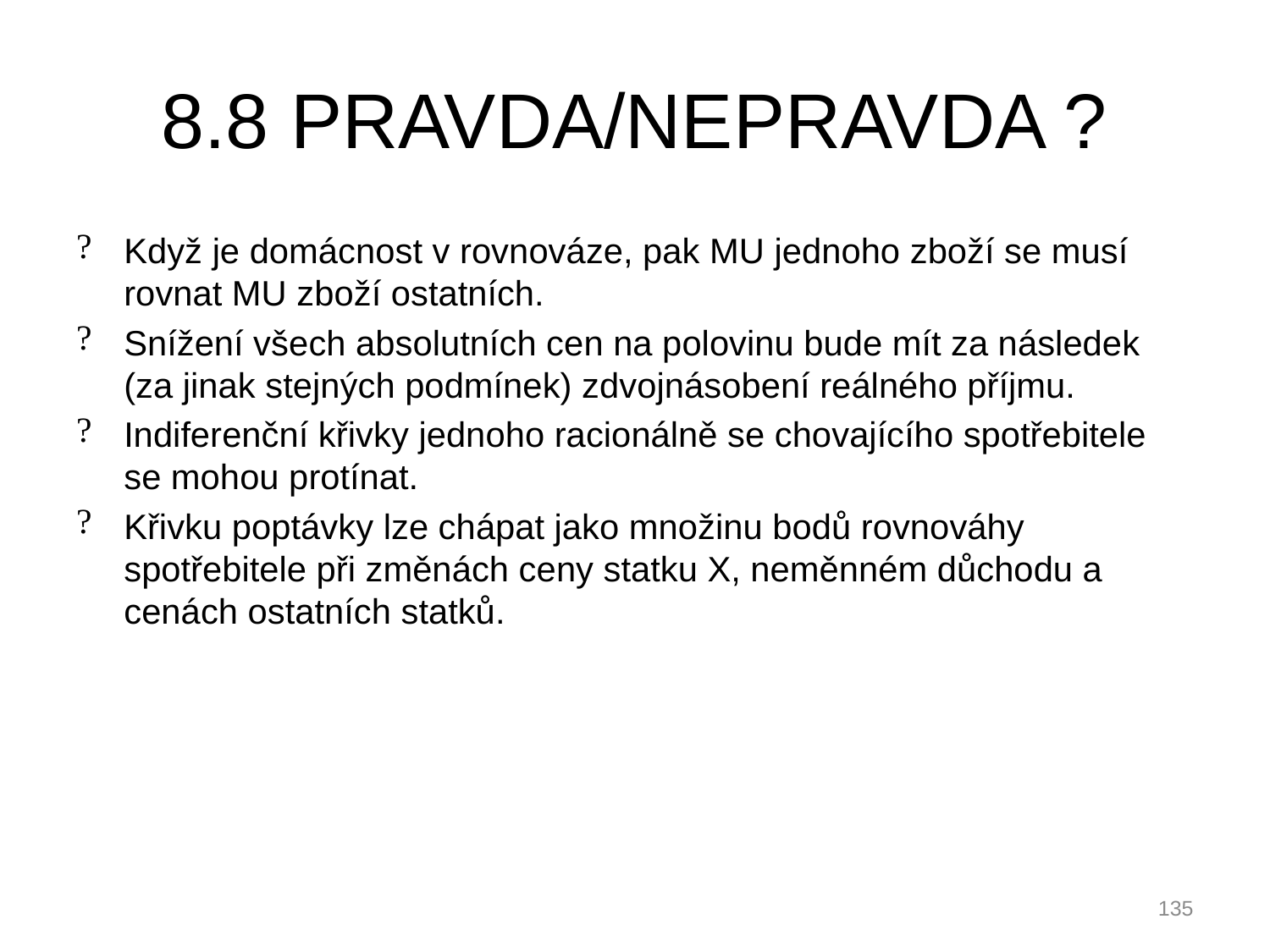

# 8.8 PRAVDA/NEPRAVDA ?
Když je domácnost v rovnováze, pak MU jednoho zboží se musí rovnat MU zboží ostatních.
Snížení všech absolutních cen na polovinu bude mít za následek (za jinak stejných podmínek) zdvojnásobení reálného příjmu.
Indiferenční křivky jednoho racionálně se chovajícího spotřebitele se mohou protínat.
Křivku poptávky lze chápat jako množinu bodů rovnováhy spotřebitele při změnách ceny statku X, neměnném důchodu a cenách ostatních statků.
135